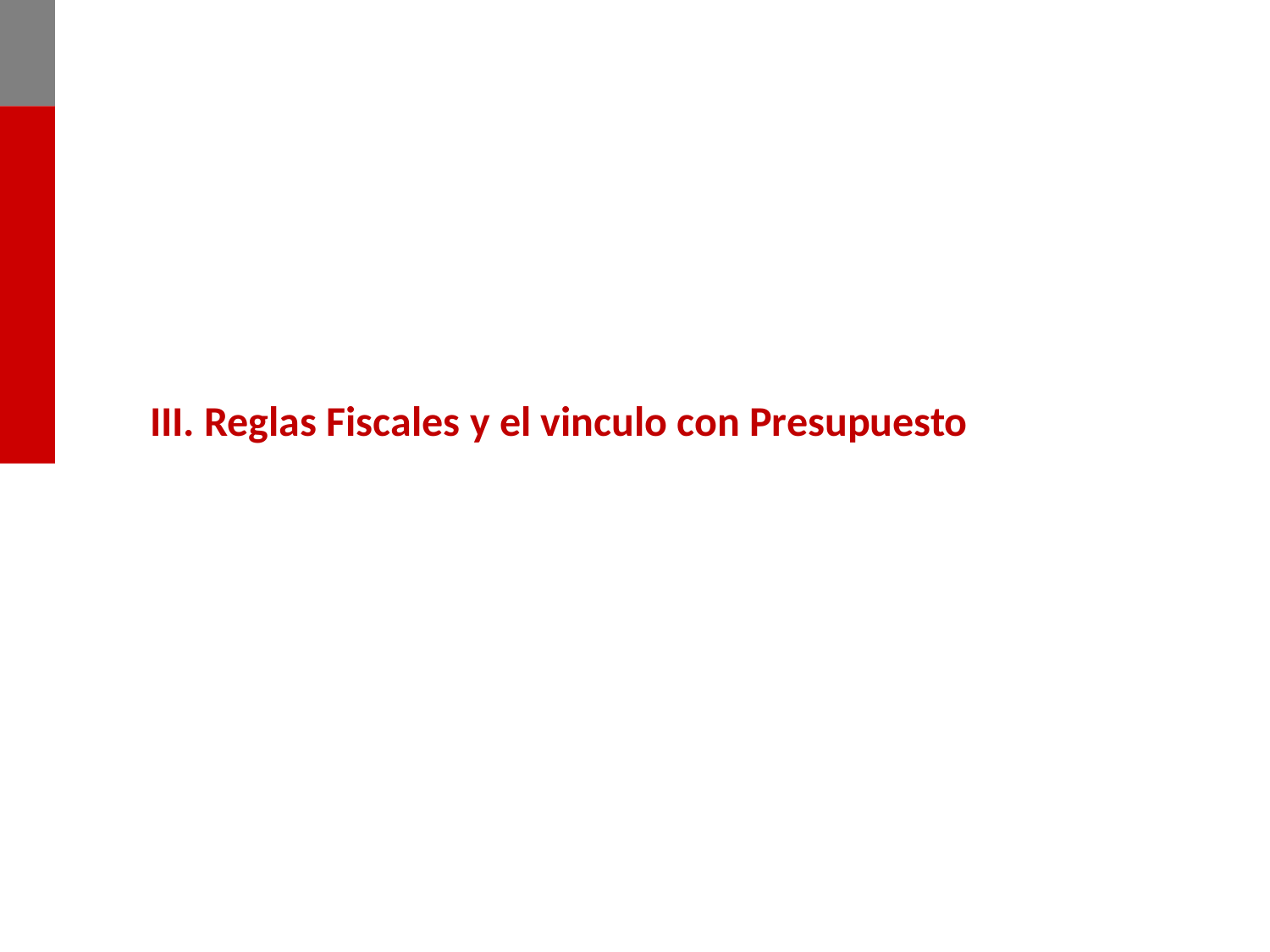

III. Reglas Fiscales y el vinculo con Presupuesto